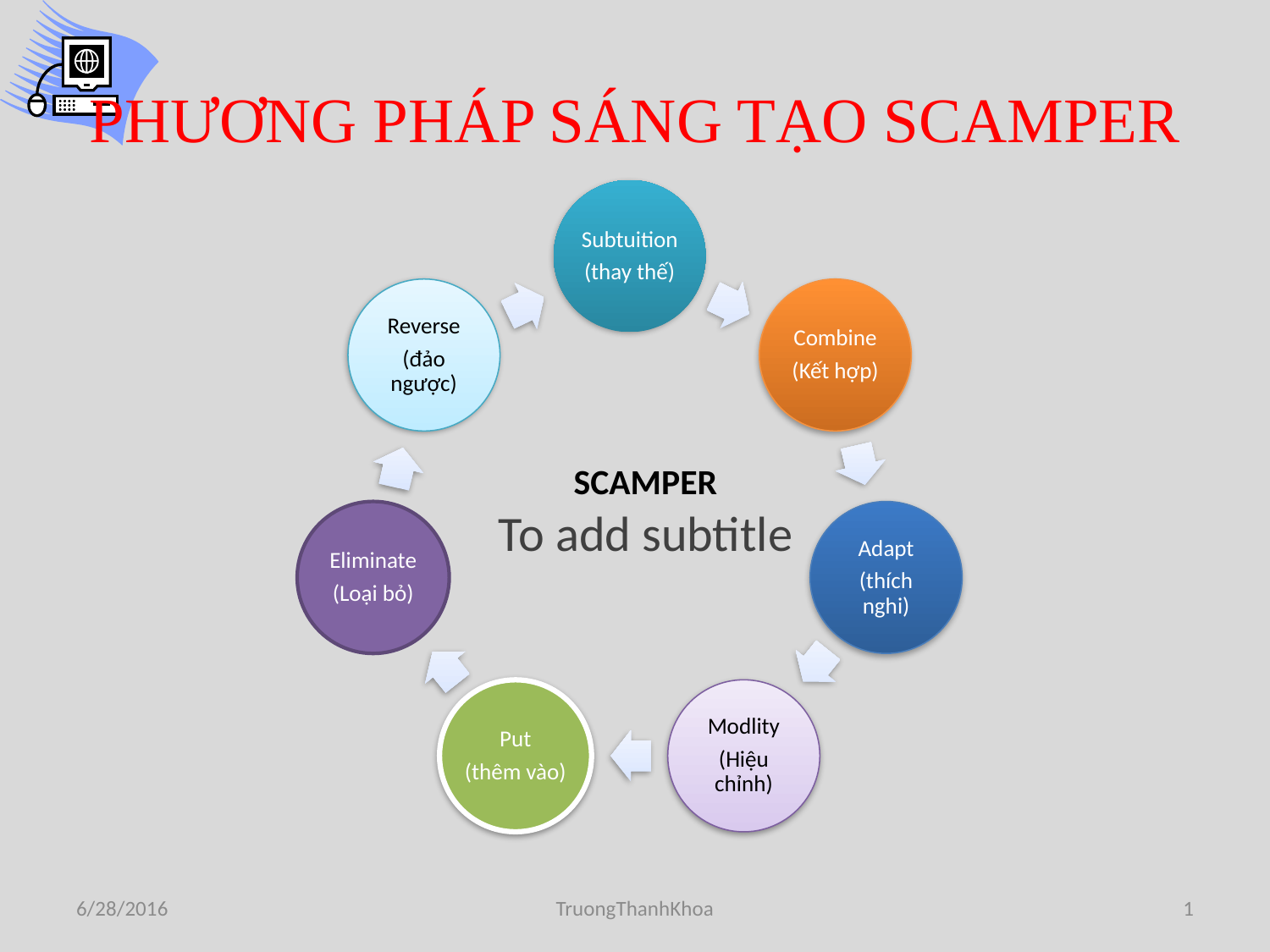

# PHƯƠNG PHÁP SÁNG TẠO SCAMPER
Subtuition
(thay thế)

Combine
(Kết hợp)

Adapt
(thích nghi)

Modlity
(Hiệu chỉnh)

Put
(thêm vào)

Eliminate
(Loại bỏ)

Reverse
(đảo ngược)

SCAMPER
To add subtitle
6/28/2016
TruongThanhKhoa
1